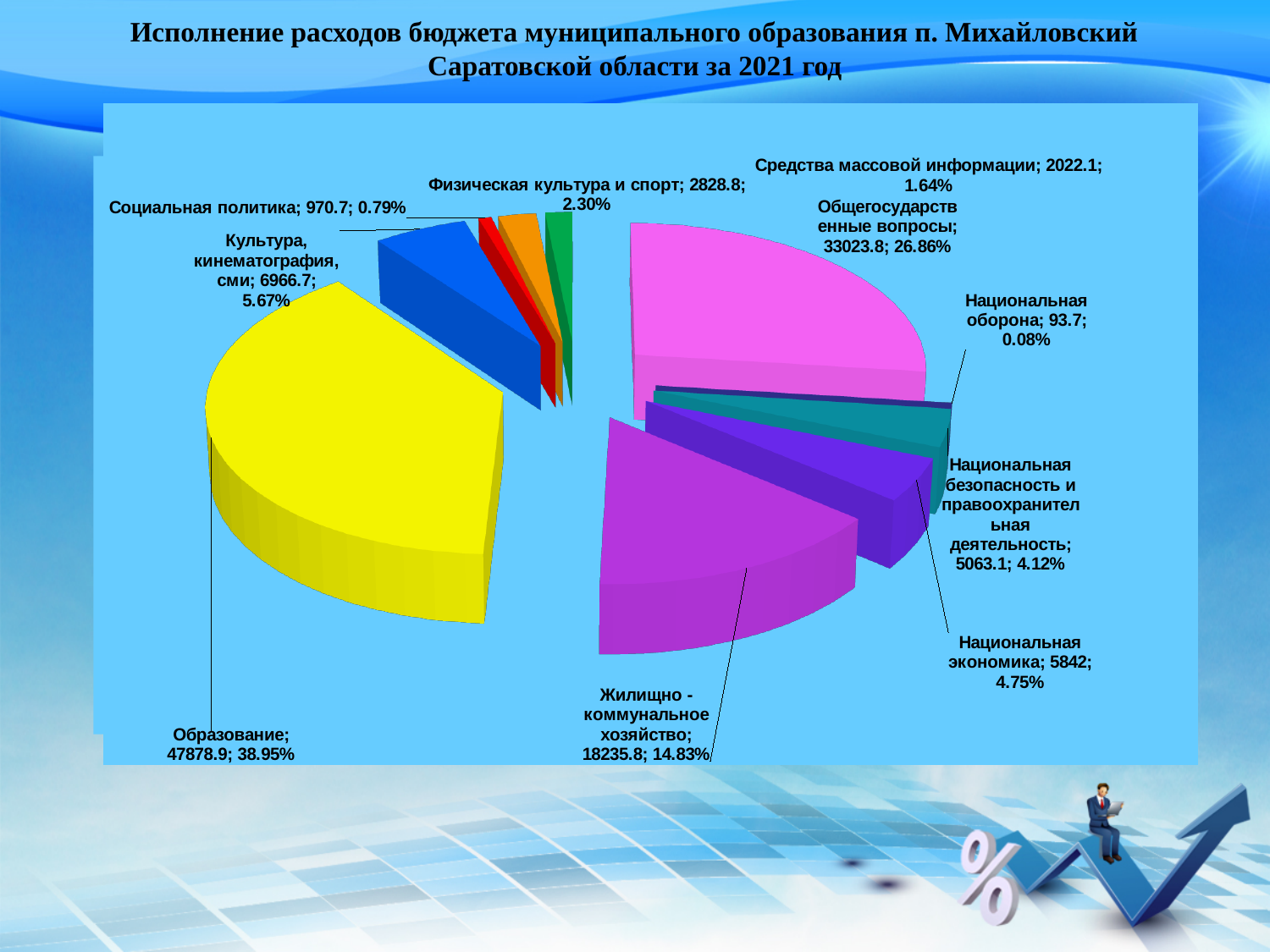

# Исполнение расходов бюджета муниципального образования п. Михайловский Саратовской области за 2021 год

[unsupported chart]

[unsupported chart]